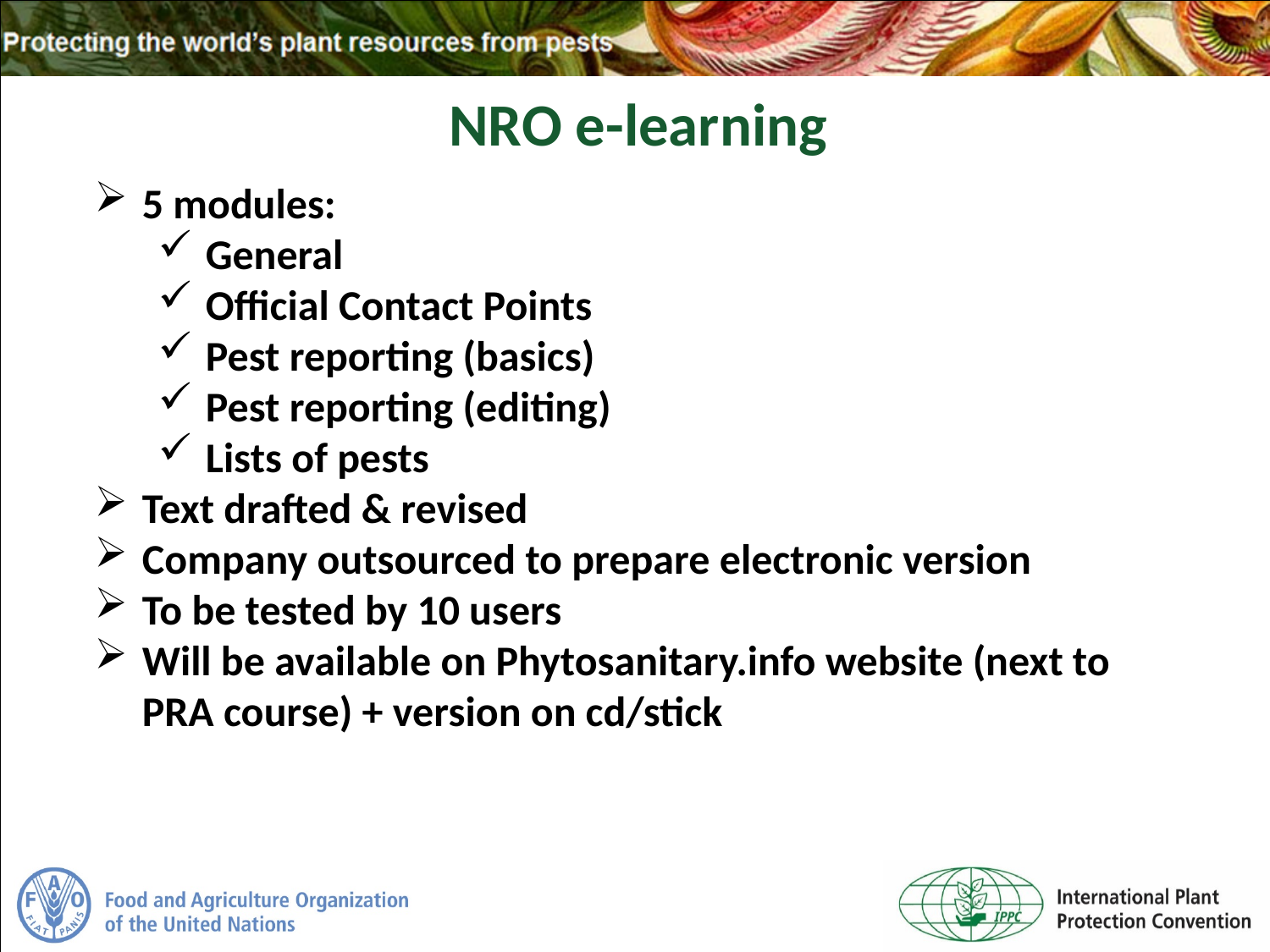

NRO e-learning
5 modules:
General
Official Contact Points
Pest reporting (basics)
Pest reporting (editing)
Lists of pests
Text drafted & revised
Company outsourced to prepare electronic version
To be tested by 10 users
Will be available on Phytosanitary.info website (next to PRA course) + version on cd/stick